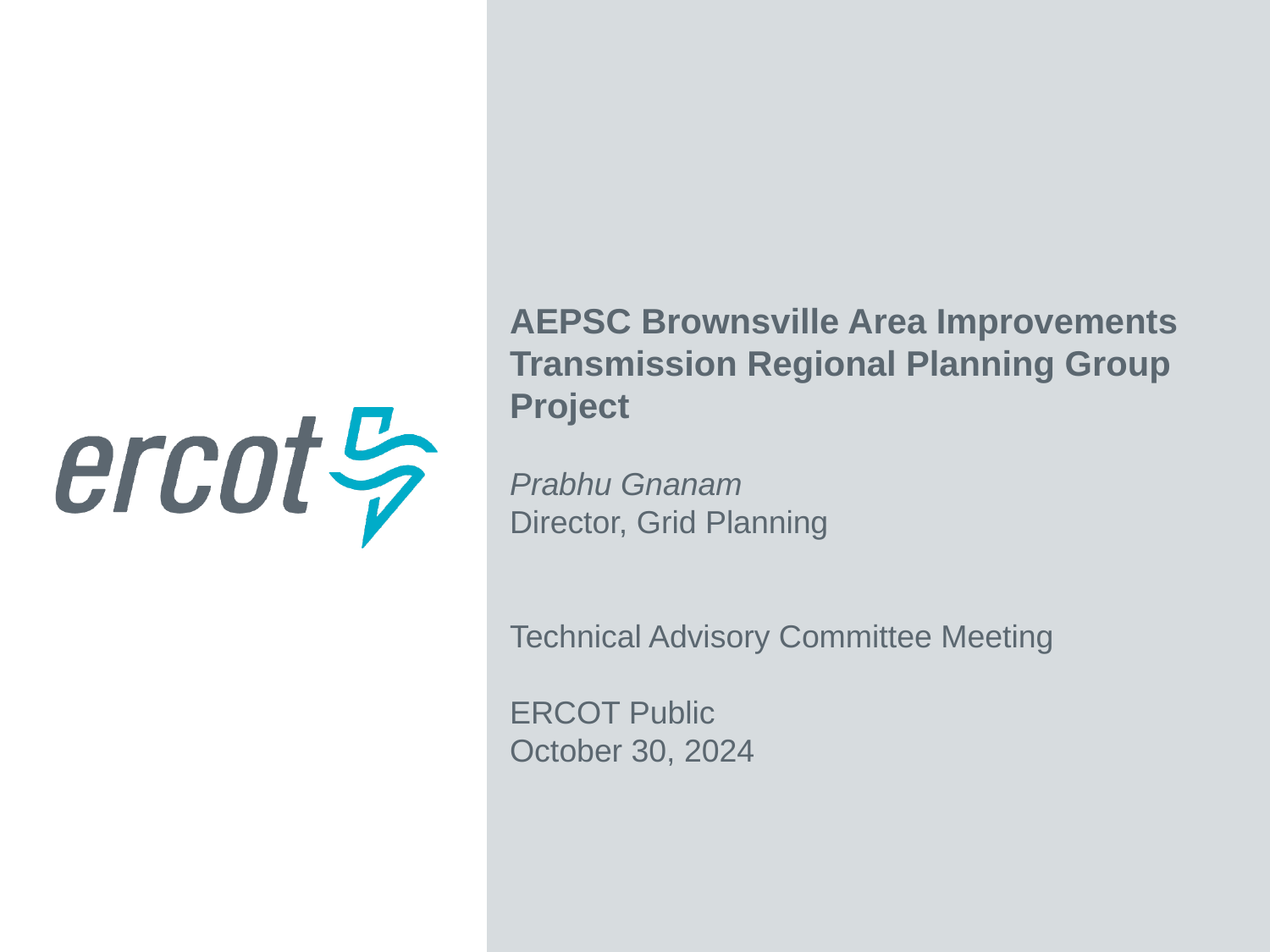

AEPSC Brownsville Area Improvements Transmission Regional Planning Group Project

Prabhu Gnanam
Director, Grid Planning

Technical Advisory Committee Meeting

ERCOT Public
October 30, 2024